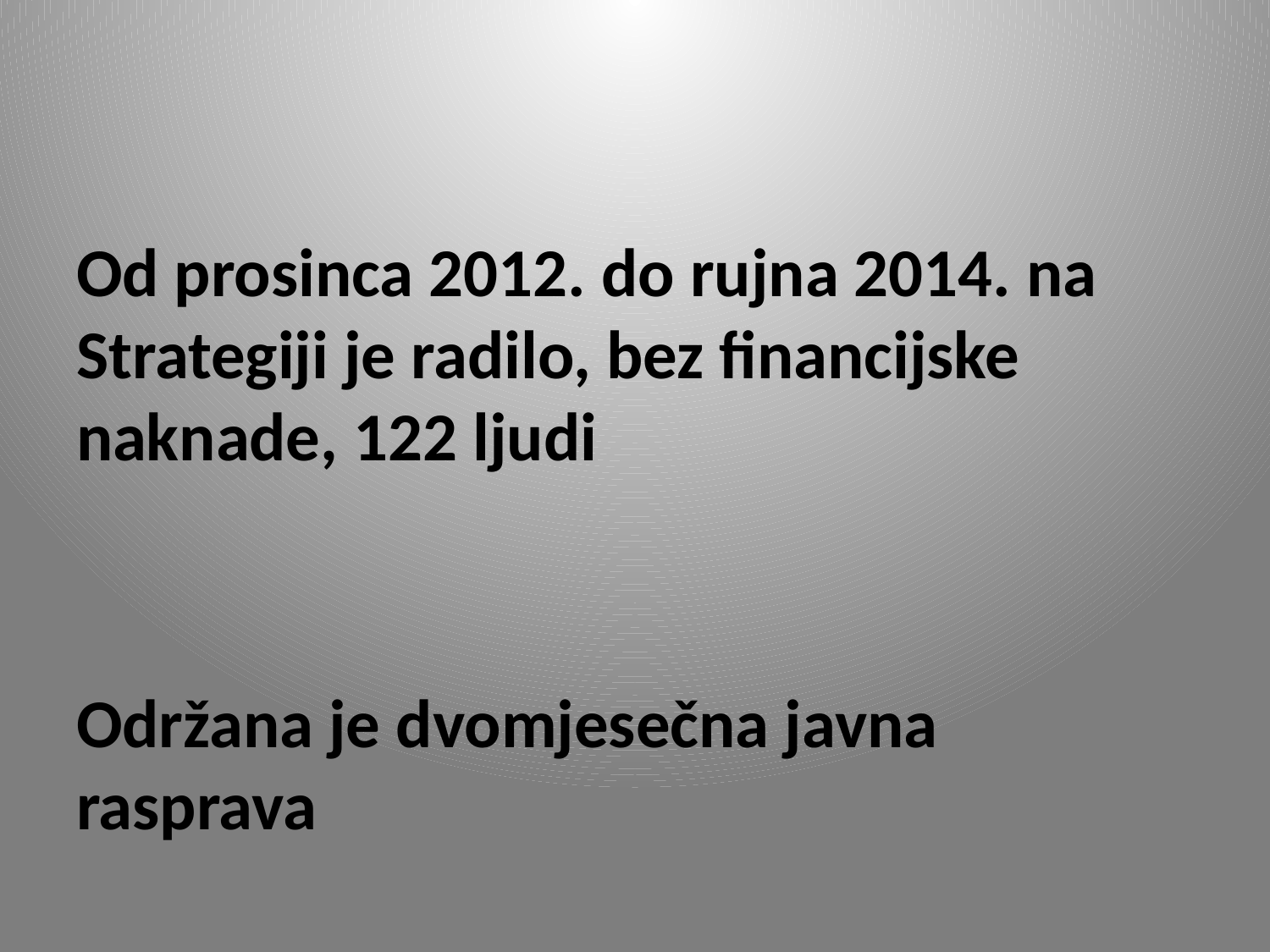

#
Od prosinca 2012. do rujna 2014. na Strategiji je radilo, bez financijske naknade, 122 ljudi

Održana je dvomjesečna javna rasprava